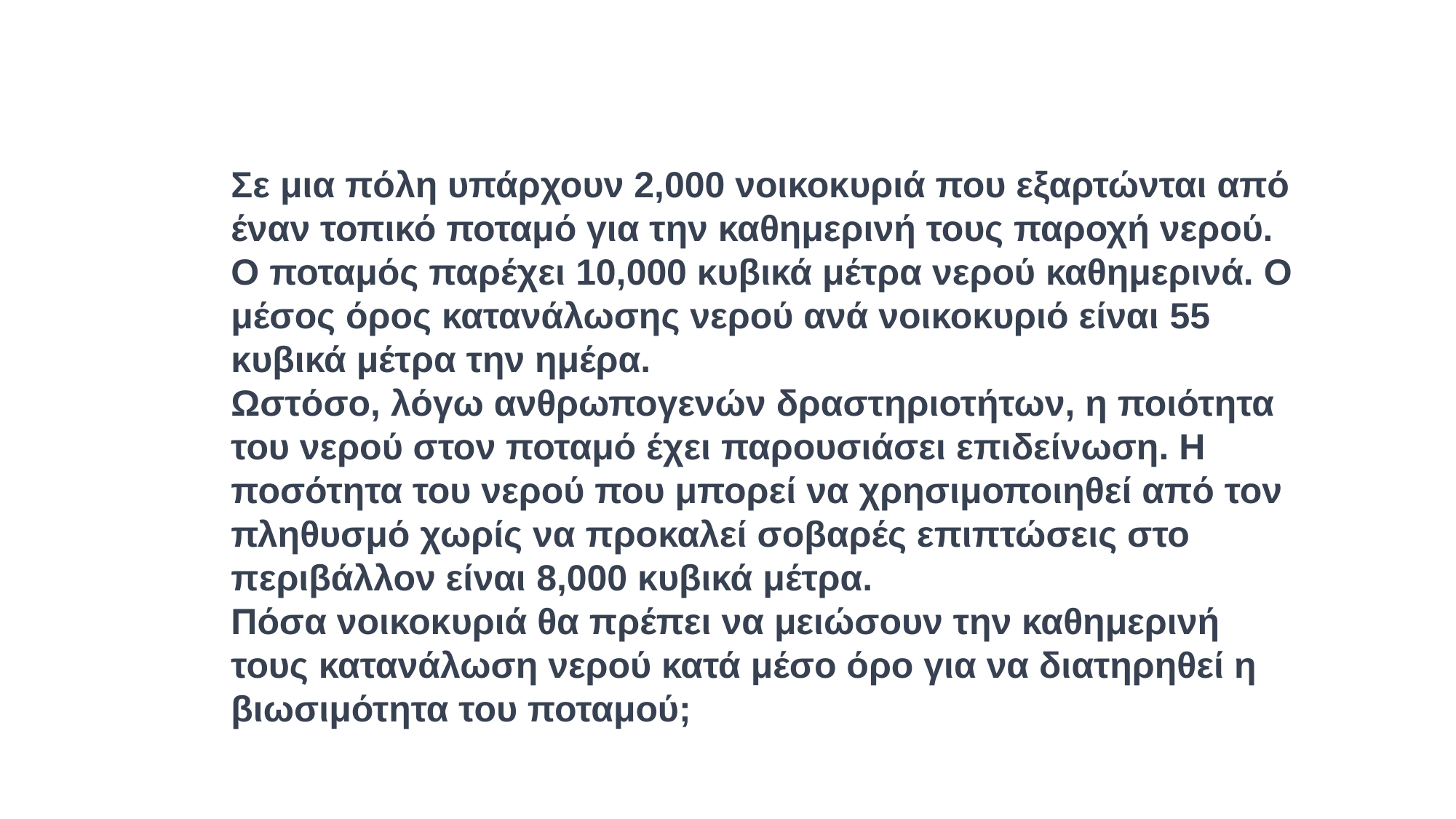

Σε μια πόλη υπάρχουν 2,000 νοικοκυριά που εξαρτώνται από έναν τοπικό ποταμό για την καθημερινή τους παροχή νερού. Ο ποταμός παρέχει 10,000 κυβικά μέτρα νερού καθημερινά. Ο μέσος όρος κατανάλωσης νερού ανά νοικοκυριό είναι 55 κυβικά μέτρα την ημέρα.
Ωστόσο, λόγω ανθρωπογενών δραστηριοτήτων, η ποιότητα του νερού στον ποταμό έχει παρουσιάσει επιδείνωση. Η ποσότητα του νερού που μπορεί να χρησιμοποιηθεί από τον πληθυσμό χωρίς να προκαλεί σοβαρές επιπτώσεις στο περιβάλλον είναι 8,000 κυβικά μέτρα.
Πόσα νοικοκυριά θα πρέπει να μειώσουν την καθημερινή τους κατανάλωση νερού κατά μέσο όρο για να διατηρηθεί η βιωσιμότητα του ποταμού;